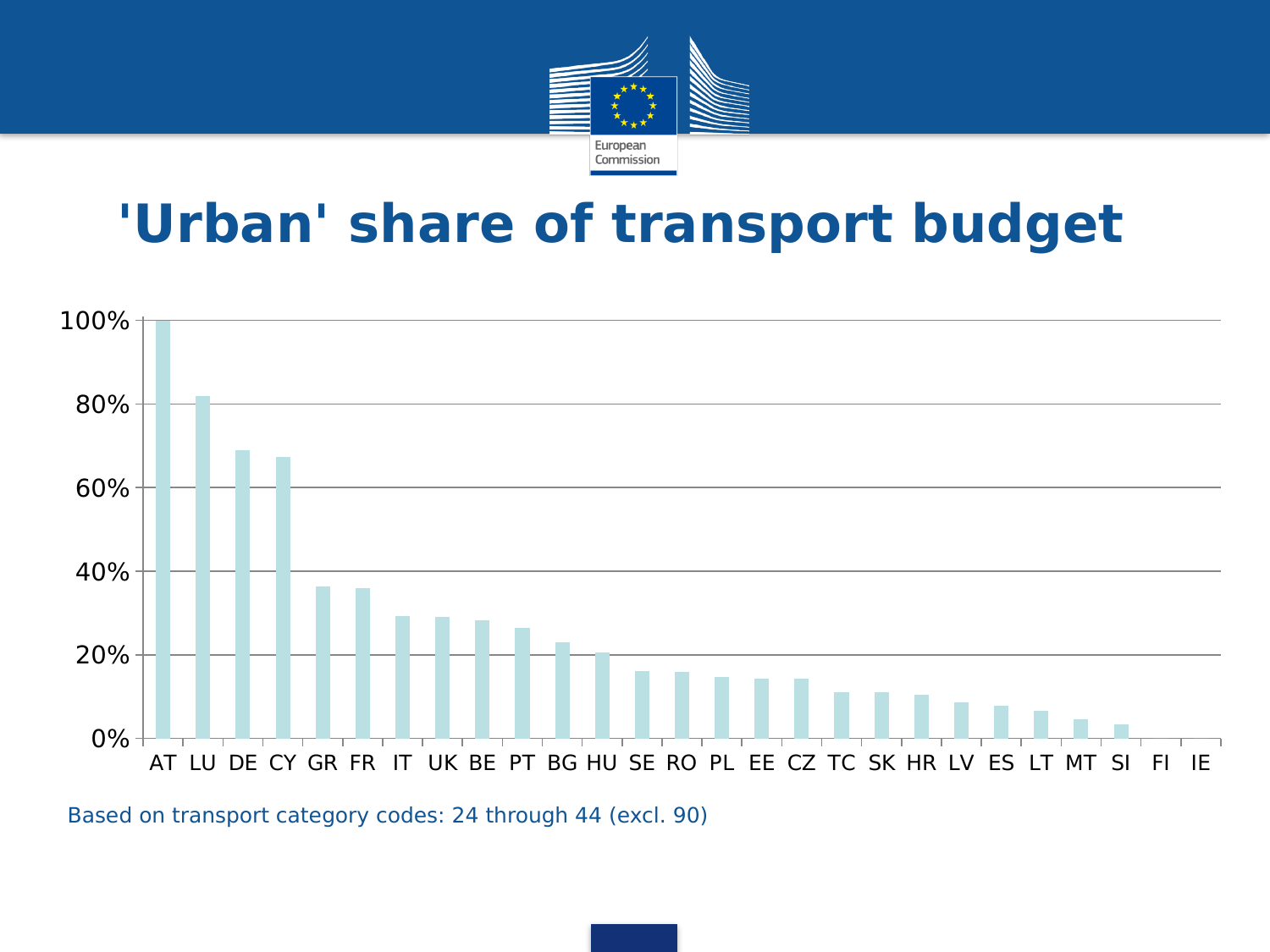

# 'Urban' share of transport budget

### Chart

| Category |  |
|---|---|
| AT | 1.0 |
| LU | 0.8200140912754098 |
| DE | 0.6903070384153769 |
| CY | 0.6741681623636615 |
| GR | 0.3630898921712459 |
| FR | 0.3588169770071985 |
| IT | 0.2919997468178469 |
| UK | 0.29119472104812255 |
| BE | 0.2821505609827622 |
| PT | 0.26511177398053376 |
| BG | 0.2303820690763423 |
| HU | 0.20601708133167068 |
| SE | 0.16204766696929232 |
| RO | 0.1590473880843853 |
| PL | 0.1463613509102704 |
| EE | 0.14391405730608497 |
| CZ | 0.1437953740746381 |
| TC | 0.11108192437538998 |
| SK | 0.10962403535757444 |
| HR | 0.10423054366369766 |
| LV | 0.08688406379821365 |
| ES | 0.0792092901543876 |
| LT | 0.06580596793218221 |
| MT | 0.04510831862251657 |
| SI | 0.034193811958381656 |
| FI | 0.0 |
| IE | 0.0 |
Based on transport category codes: 24 through 44 (excl. 90)